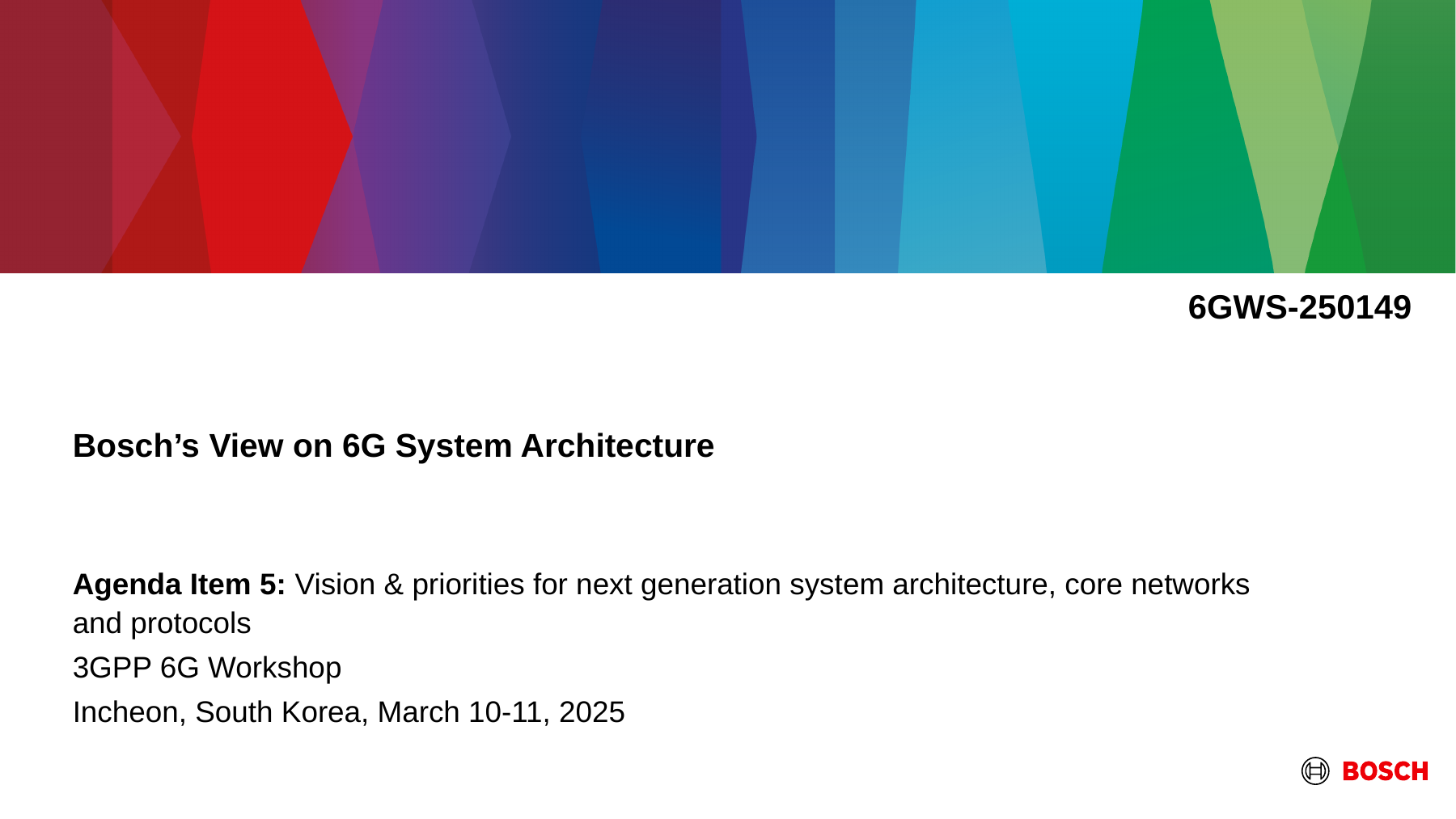

6GWS-250149

# Bosch’s View on 6G System Architecture
Agenda Item 5: Vision & priorities for next generation system architecture, core networks and protocols
3GPP 6G Workshop
Incheon, South Korea, March 10-11, 2025